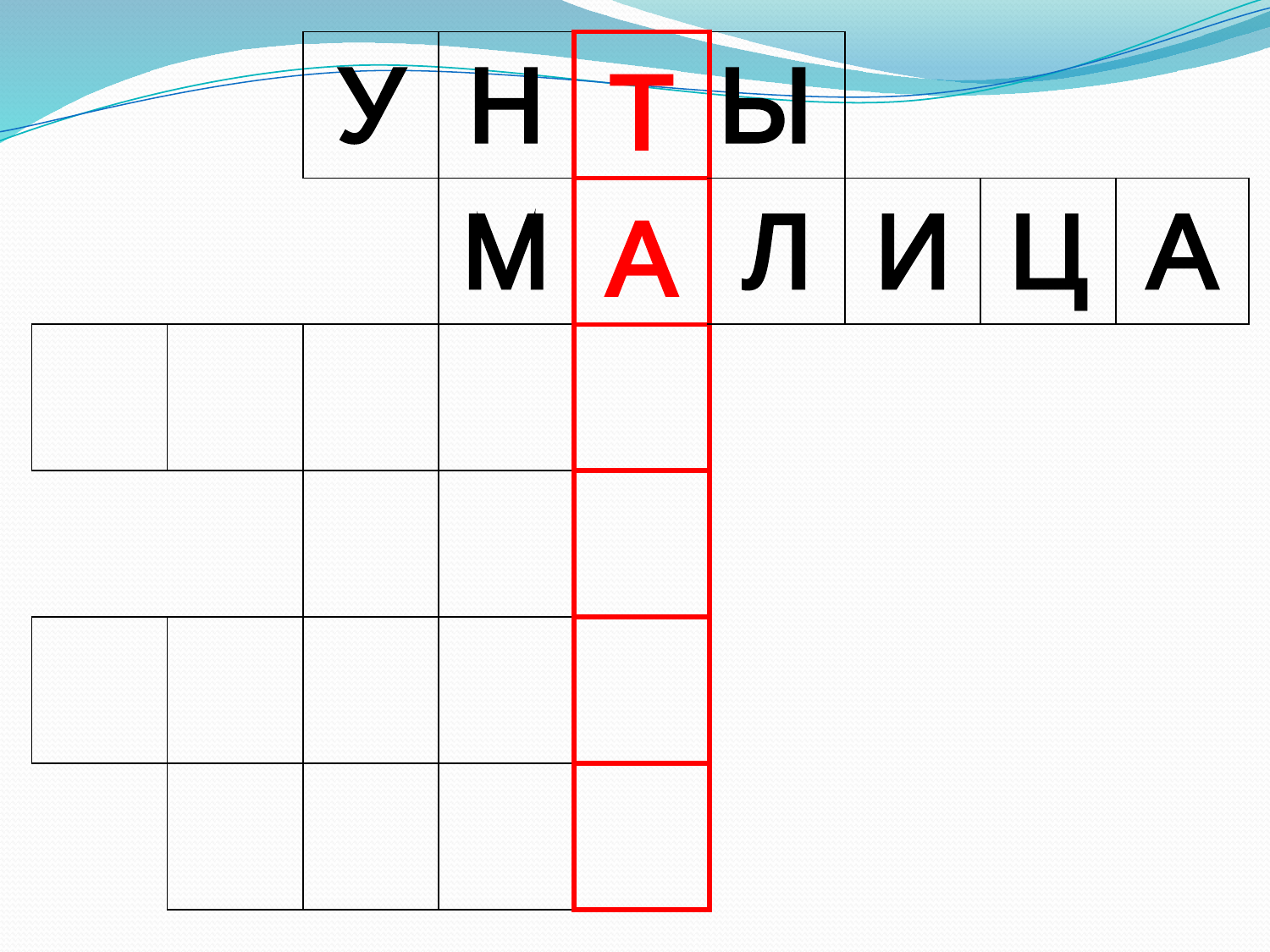

|  |  | У | Н | Т | Ы |  |  |  |
| --- | --- | --- | --- | --- | --- | --- | --- | --- |
|  |  |  | М | А | Л | И | Ц | А |
|  |  |  |  |  |  |  |  |  |
|  |  |  |  |  |  |  |  |  |
|  |  |  |  |  |  |  |  |  |
|  |  |  |  |  |  |  |  |  |